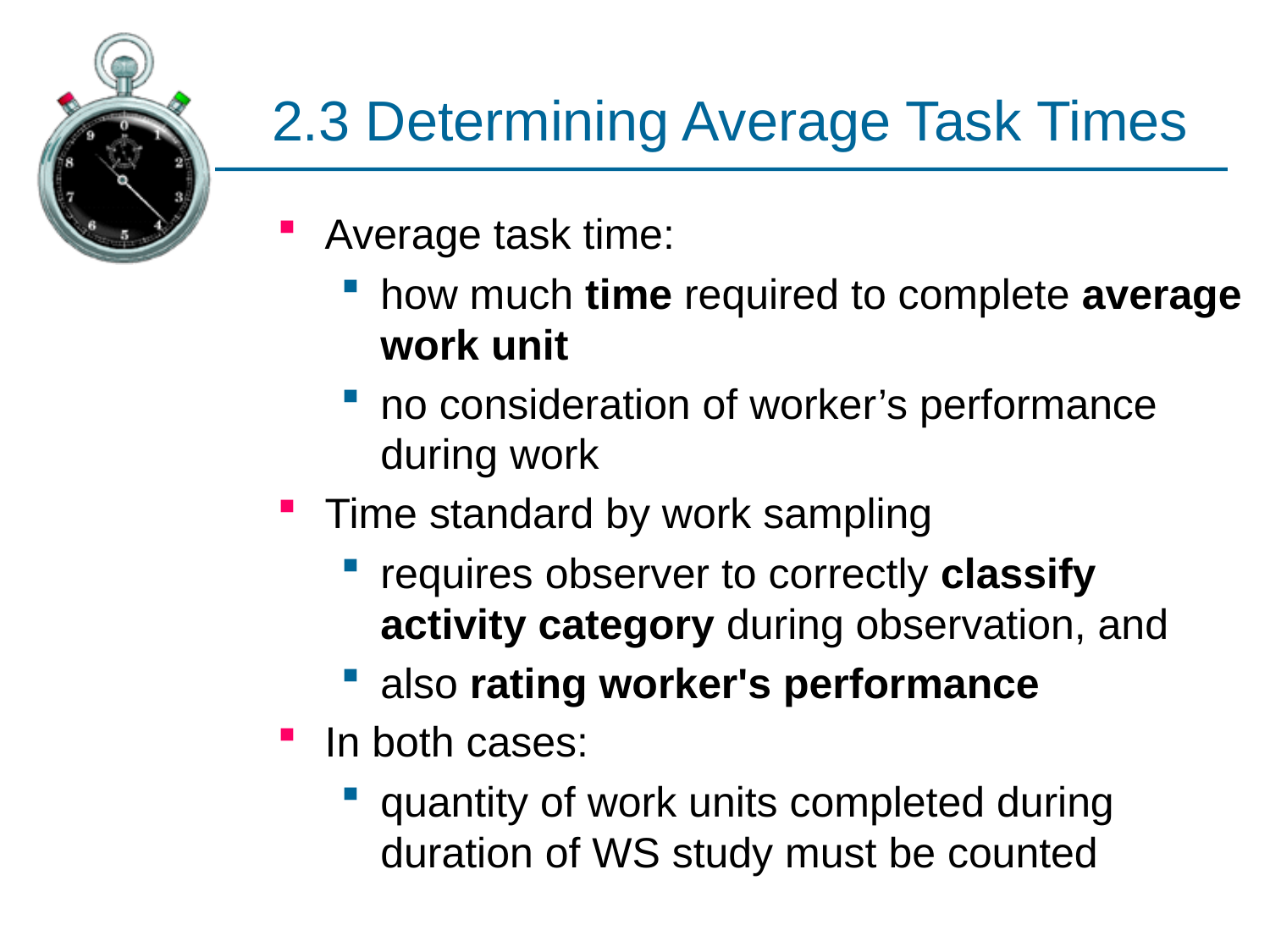

# 2.3 Determining Average Task Times
Average task time:
how much time required to complete average work unit
no consideration of worker’s performance during work
Time standard by work sampling
requires observer to correctly classify activity category during observation, and
also rating worker's performance
In both cases:
quantity of work units completed during duration of WS study must be counted